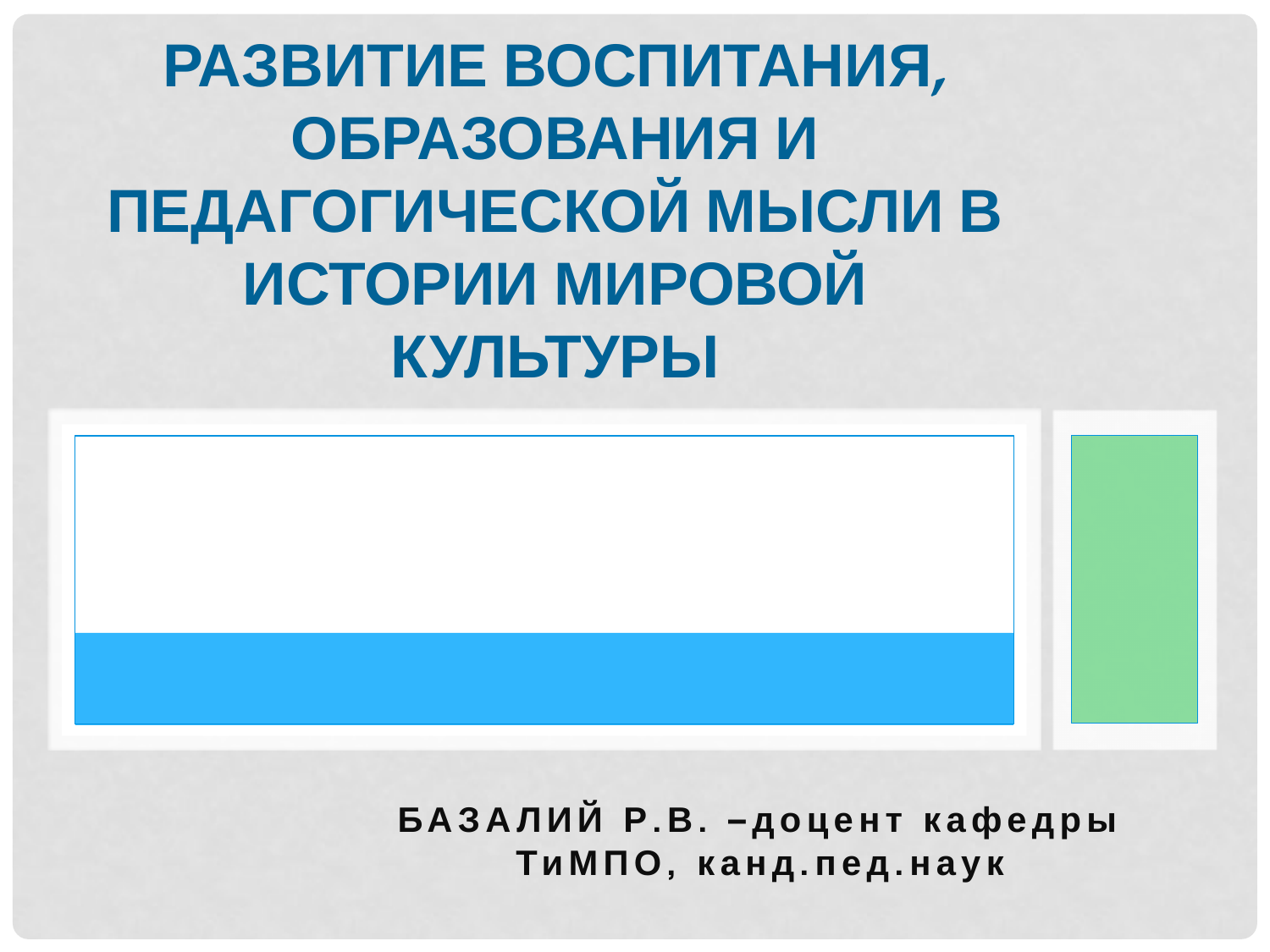

# Развитие воспитания, образования и педагогической мысли в истории мировой культуры

Базалий Р.В. –доцент кафедры ТиМПО, канд.пед.наук